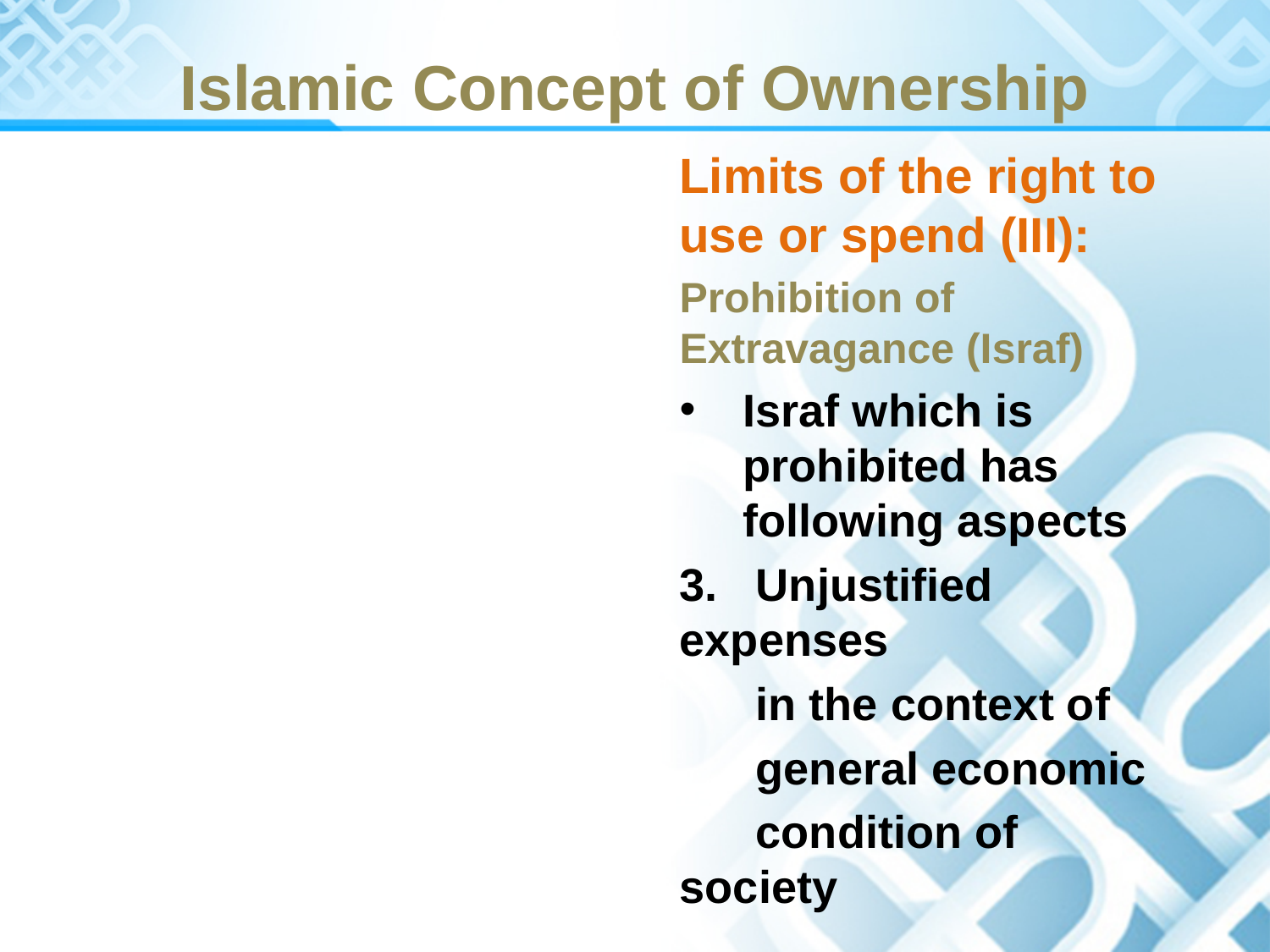

Islamic Concept of Ownership
Limits of the right to use or spend (III):
Prohibition of Extravagance (Israf)
Israf which is prohibited has following aspects
3.   Unjustified expenses
      in the context of
      general economic
      condition of society